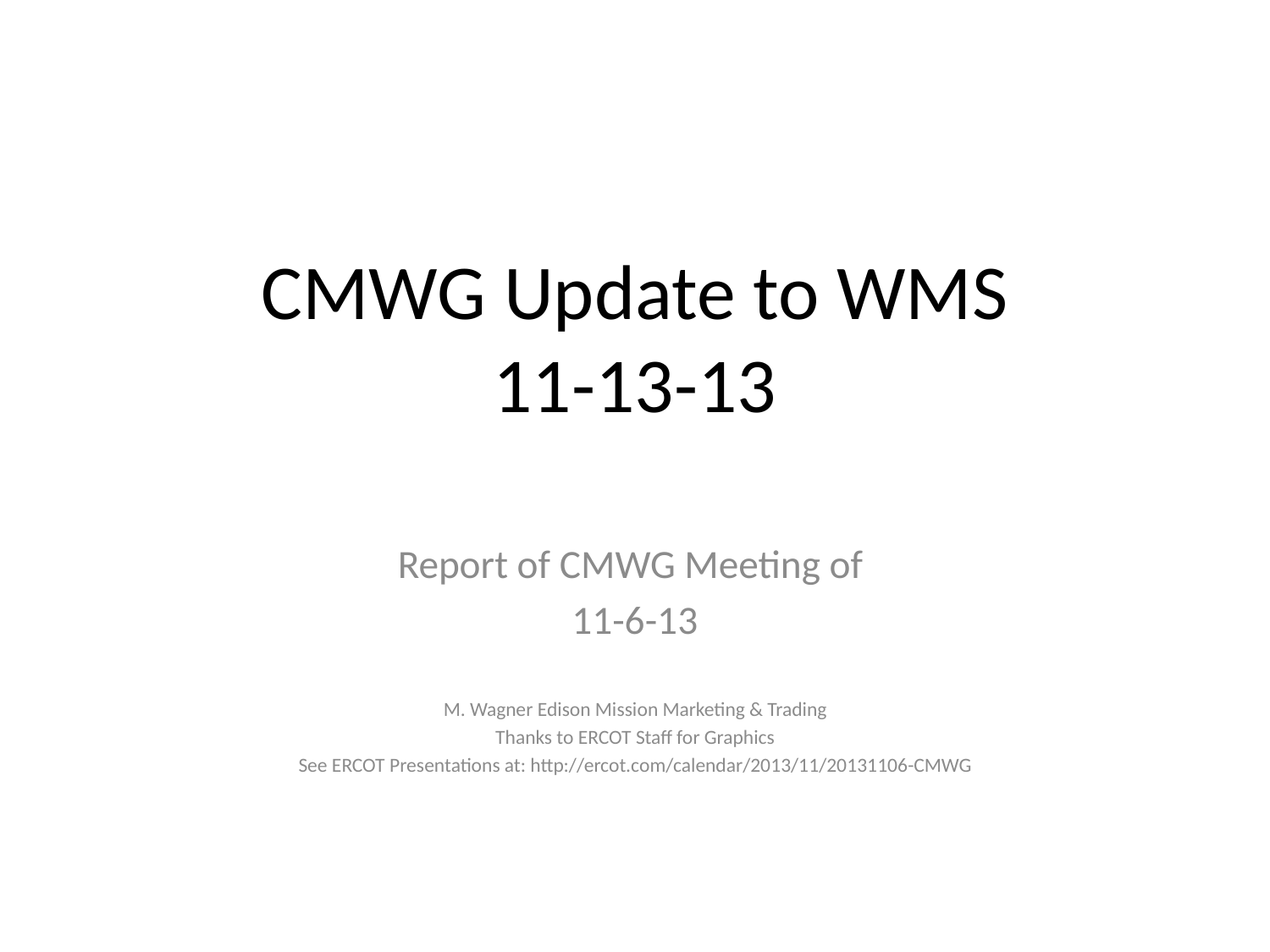

# CMWG Update to WMS 11-13-13

Report of CMWG Meeting of
11-6-13

M. Wagner Edison Mission Marketing & Trading
Thanks to ERCOT Staff for Graphics
See ERCOT Presentations at: http://ercot.com/calendar/2013/11/20131106-CMWG